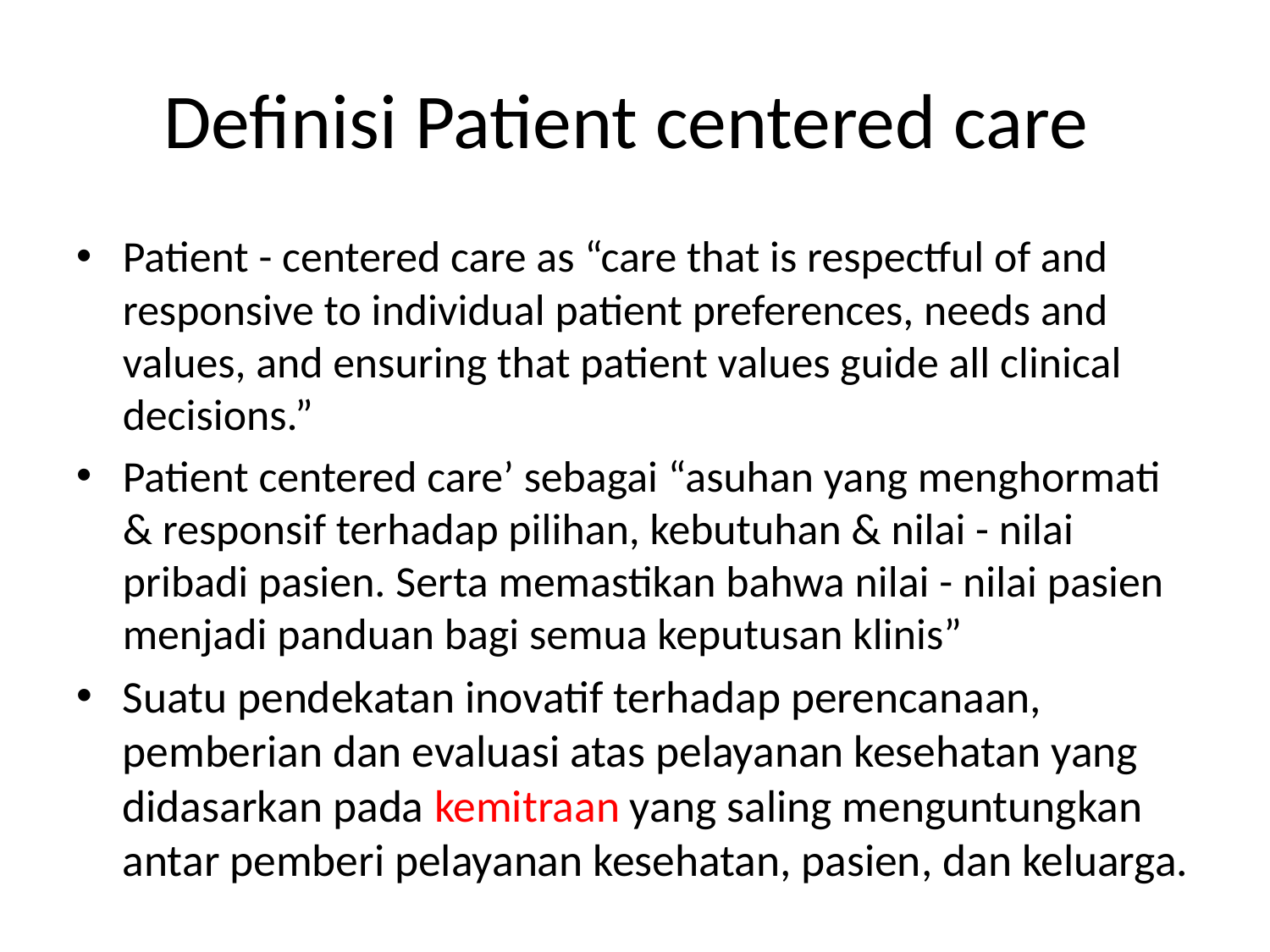

# Definisi Patient centered care
Patient - centered care as “care that is respectful of and responsive to individual patient preferences, needs and values, and ensuring that patient values guide all clinical decisions.”
Patient centered care’ sebagai “asuhan yang menghormati & responsif terhadap pilihan, kebutuhan & nilai - nilai pribadi pasien. Serta memastikan bahwa nilai - nilai pasien menjadi panduan bagi semua keputusan klinis”
Suatu pendekatan inovatif terhadap perencanaan, pemberian dan evaluasi atas pelayanan kesehatan yang didasarkan pada kemitraan yang saling menguntungkan antar pemberi pelayanan kesehatan, pasien, dan keluarga.